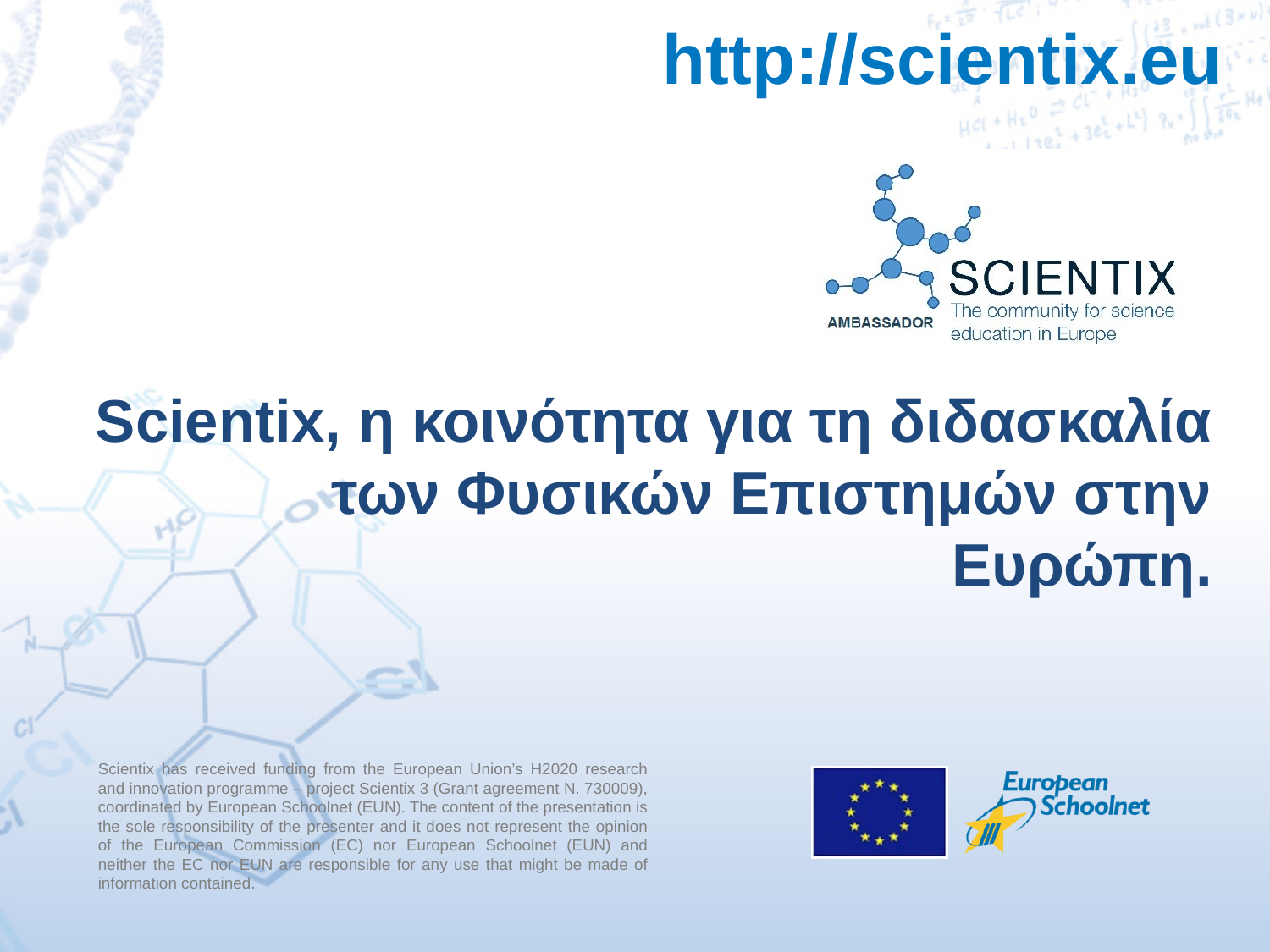

http://scientix.eu
Scientix, η κοινότητα για τη διδασκαλία των Φυσικών Επιστημών στην Ευρώπη.